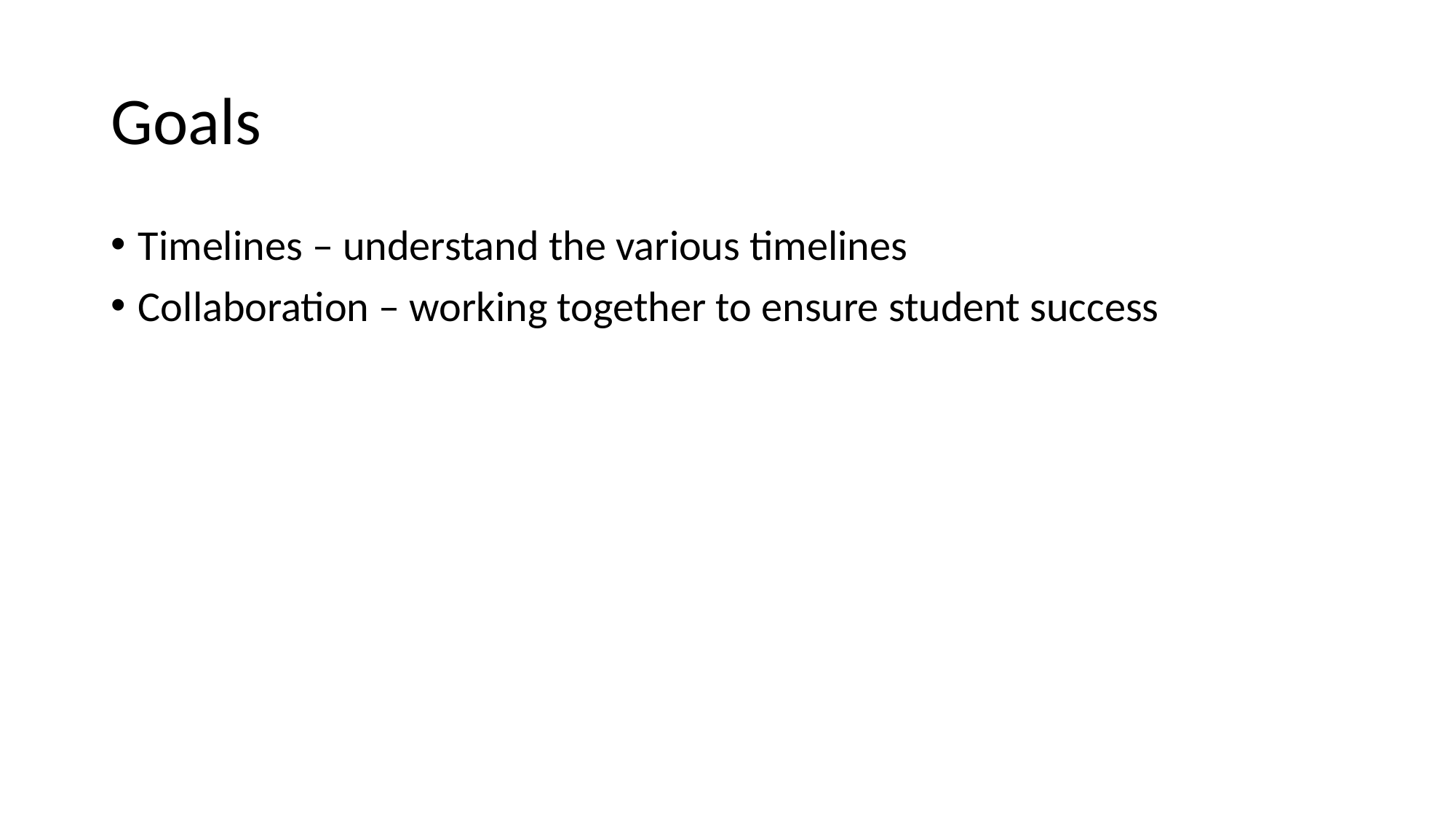

# Goals
Timelines – understand the various timelines
Collaboration – working together to ensure student success